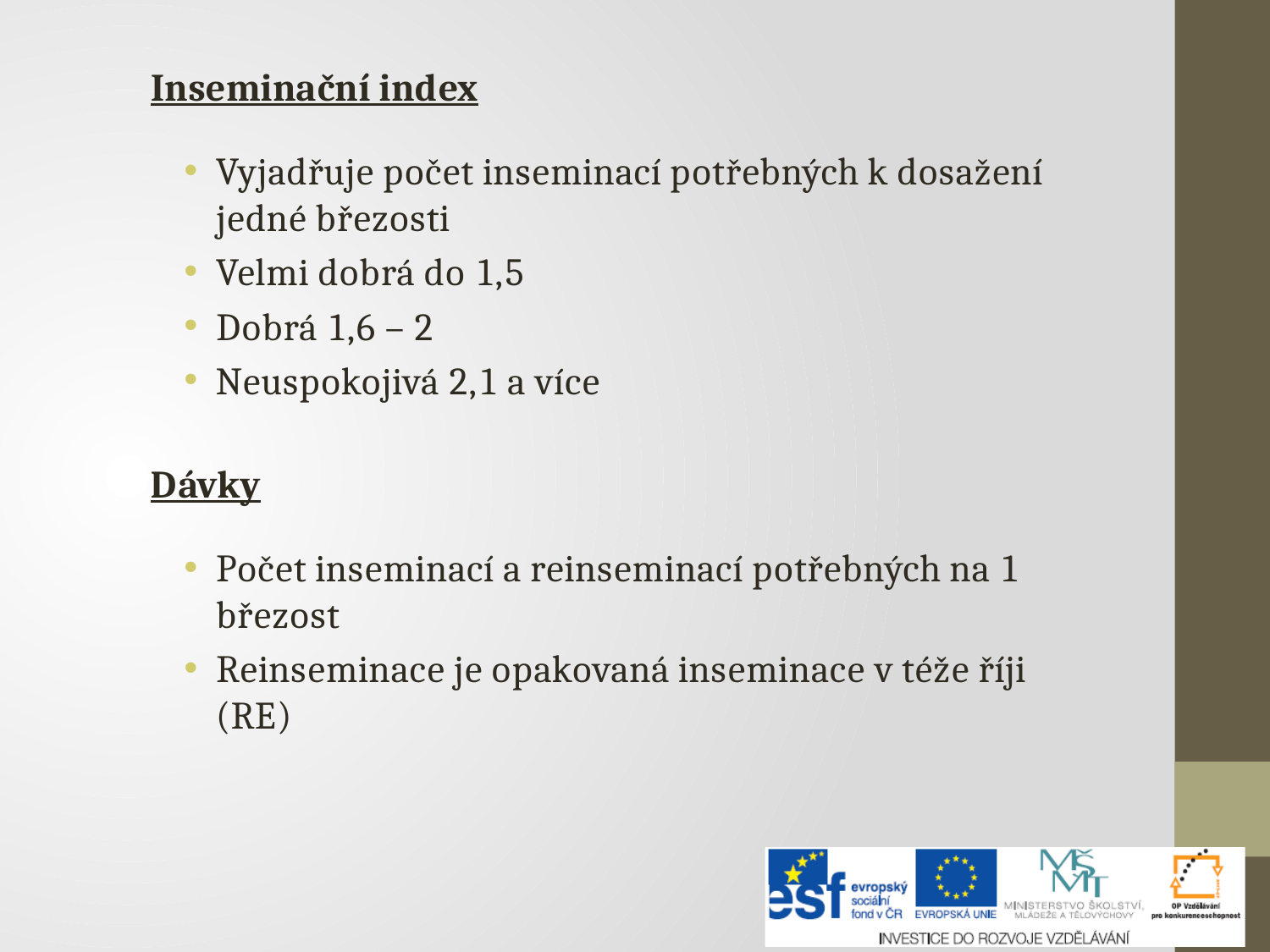

Inseminační index

Vyjadřuje počet inseminací potřebných k dosažení jedné březosti
Velmi dobrá do 1,5
Dobrá 1,6 – 2
Neuspokojivá 2,1 a více

	Dávky

Počet inseminací a reinseminací potřebných na 1 březost
Reinseminace je opakovaná inseminace v téže říji (RE)